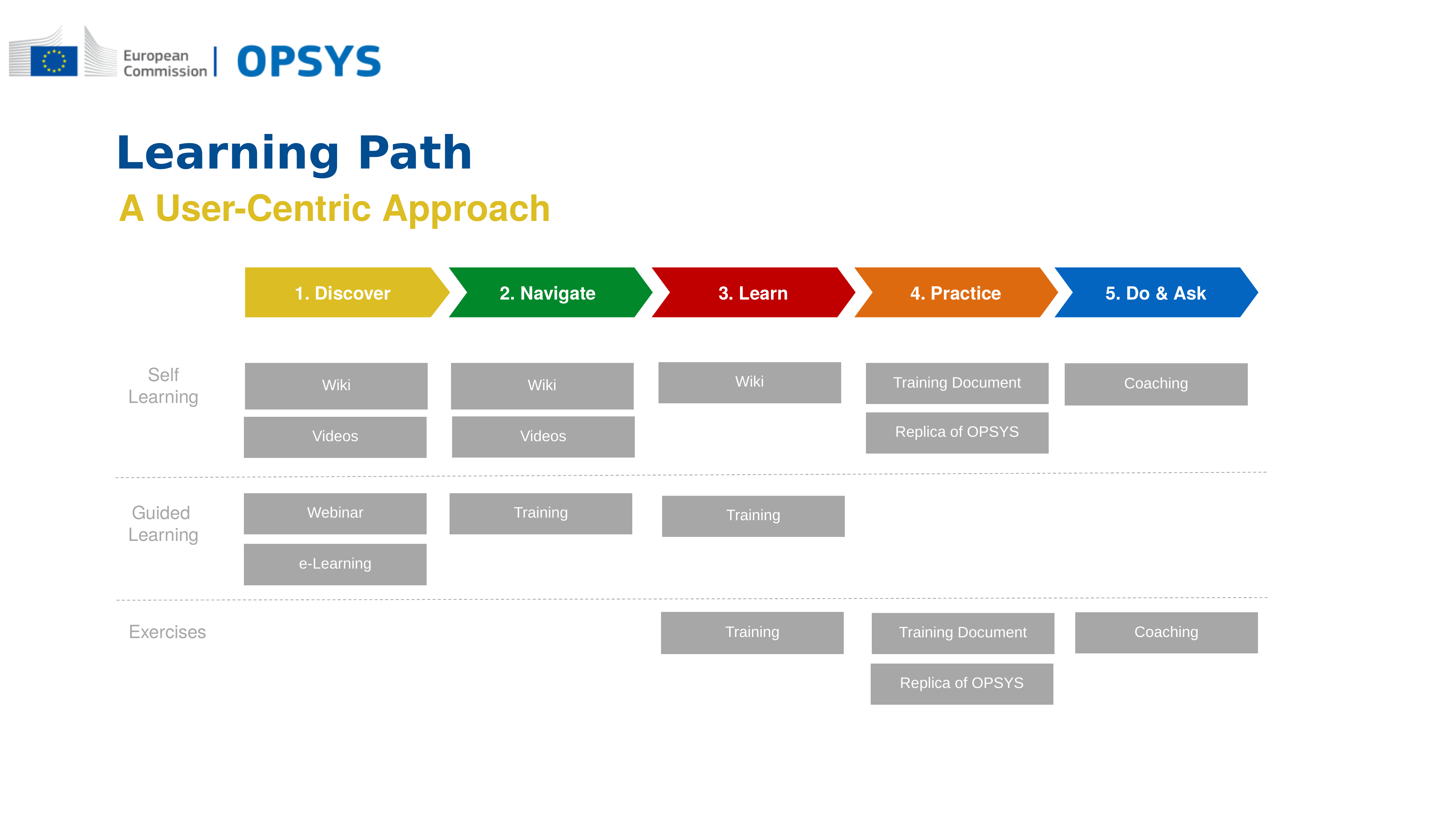

Learning Path
A User-Centric Approach
1. Discover
2. Navigate
3. Learn
4. Practice
5. Do & Ask
Wiki
Wiki
Wiki
Training Document
Self Learning
Coaching
Replica of OPSYS
Videos
Videos

Webinar
Training
Training
Guided
Learning
e-Learning

Training
Coaching
Training Document
Exercises
Replica of OPSYS